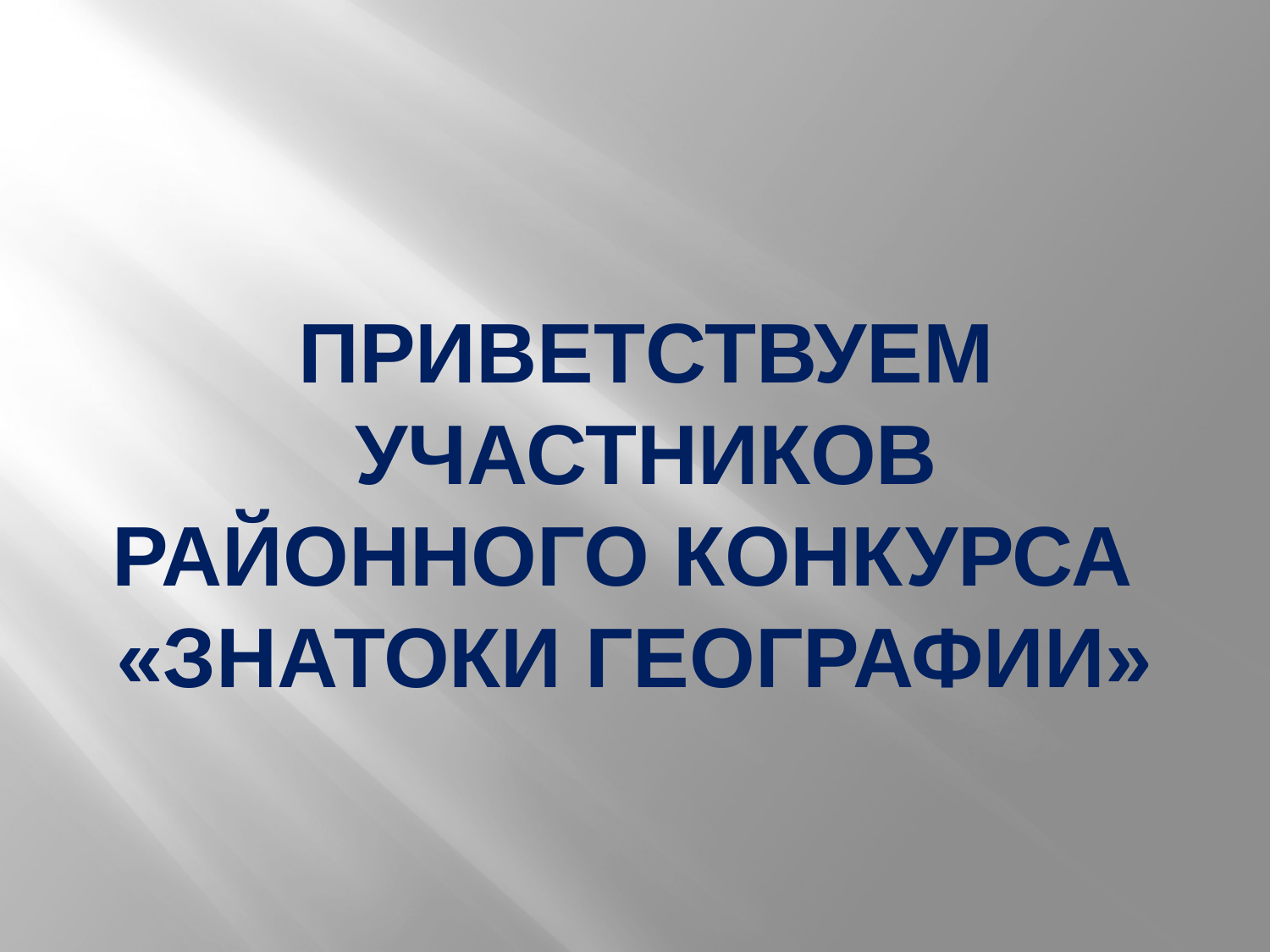

# Приветствуем участников районного конкурса «Знатоки географии»